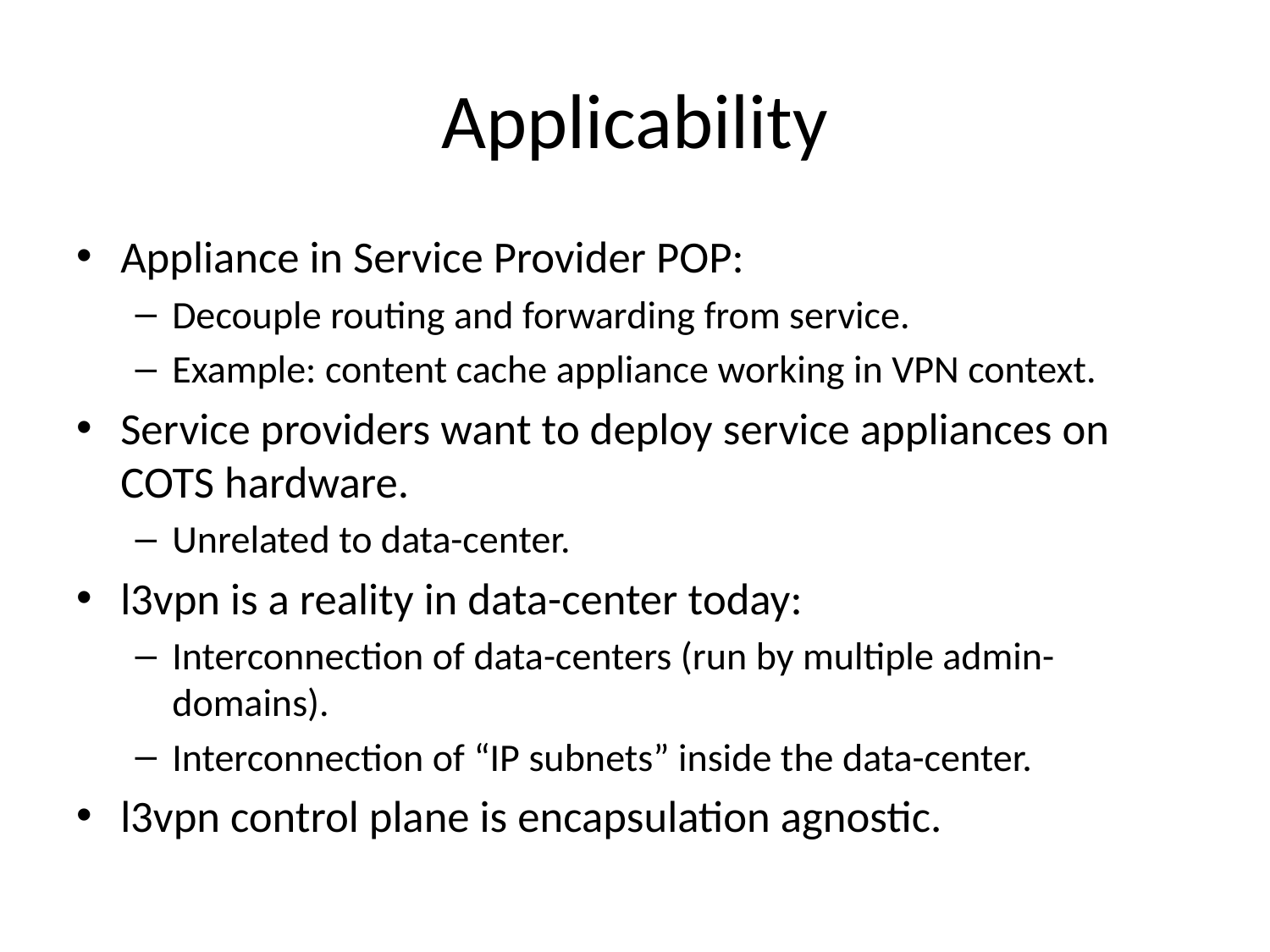

# Applicability
Appliance in Service Provider POP:
Decouple routing and forwarding from service.
Example: content cache appliance working in VPN context.
Service providers want to deploy service appliances on COTS hardware.
Unrelated to data-center.
l3vpn is a reality in data-center today:
Interconnection of data-centers (run by multiple admin-domains).
Interconnection of “IP subnets” inside the data-center.
l3vpn control plane is encapsulation agnostic.